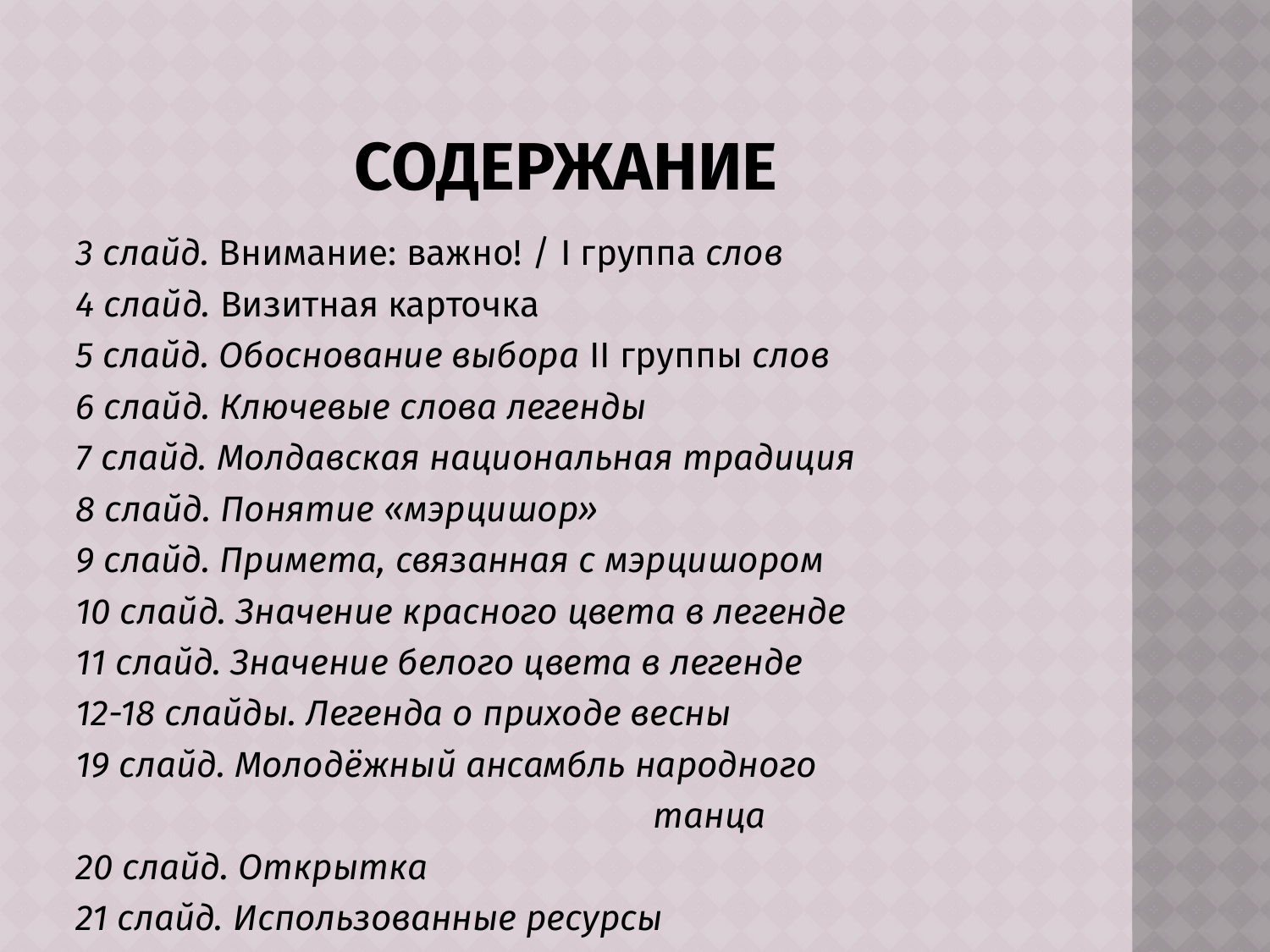

# содержание
3 слайд. Внимание: важно! / Ι группа слов
4 слайд. Визитная карточка
5 слайд. Обоснование выбора ΙΙ группы слов
6 слайд. Ключевые слова легенды
7 слайд. Молдавская национальная традиция
8 слайд. Понятие «мэрцишор»
9 слайд. Примета, связанная с мэрцишором
10 слайд. Значение красного цвета в легенде
11 слайд. Значение белого цвета в легенде
12-18 слайды. Легенда о приходе весны
19 слайд. Молодёжный ансамбль народного
                                                              танца
20 слайд. Открытка
21 слайд. Использованные ресурсы